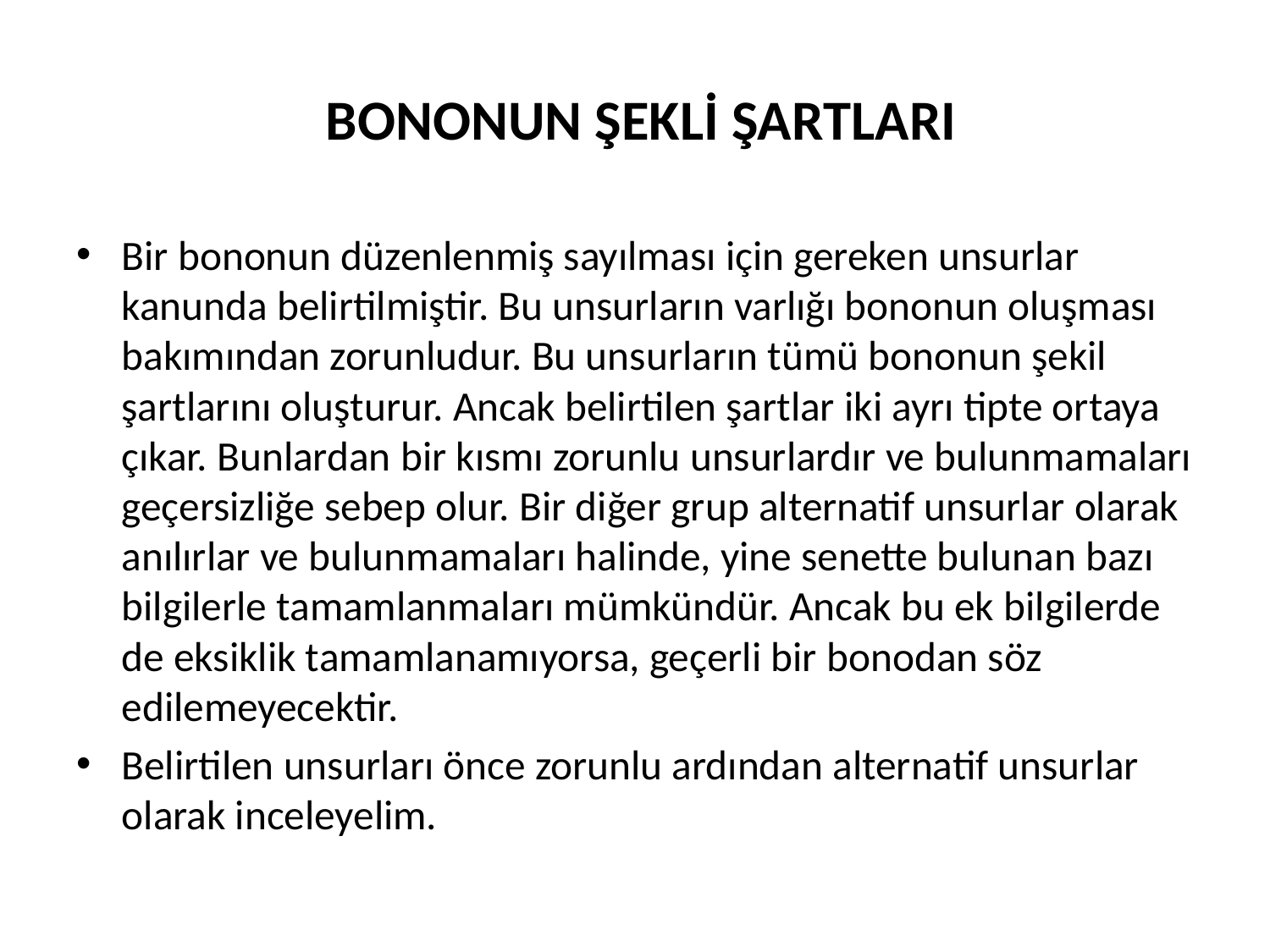

# BONONUN ŞEKLİ ŞARTLARI
Bir bononun düzenlenmiş sayılması için gereken unsurlar kanunda belirtilmiştir. Bu unsurların varlığı bononun oluşması bakımından zorunludur. Bu unsurların tümü bononun şekil şartlarını oluşturur. Ancak belirtilen şartlar iki ayrı tipte ortaya çıkar. Bunlardan bir kısmı zorunlu unsurlardır ve bulunmamaları geçersizliğe sebep olur. Bir diğer grup alternatif unsurlar olarak anılırlar ve bulunmamaları halinde, yine senette bulunan bazı bilgilerle tamamlanmaları mümkündür. Ancak bu ek bilgilerde de eksiklik tamamlanamıyorsa, geçerli bir bonodan söz edilemeyecektir.
Belirtilen unsurları önce zorunlu ardından alternatif unsurlar olarak inceleyelim.